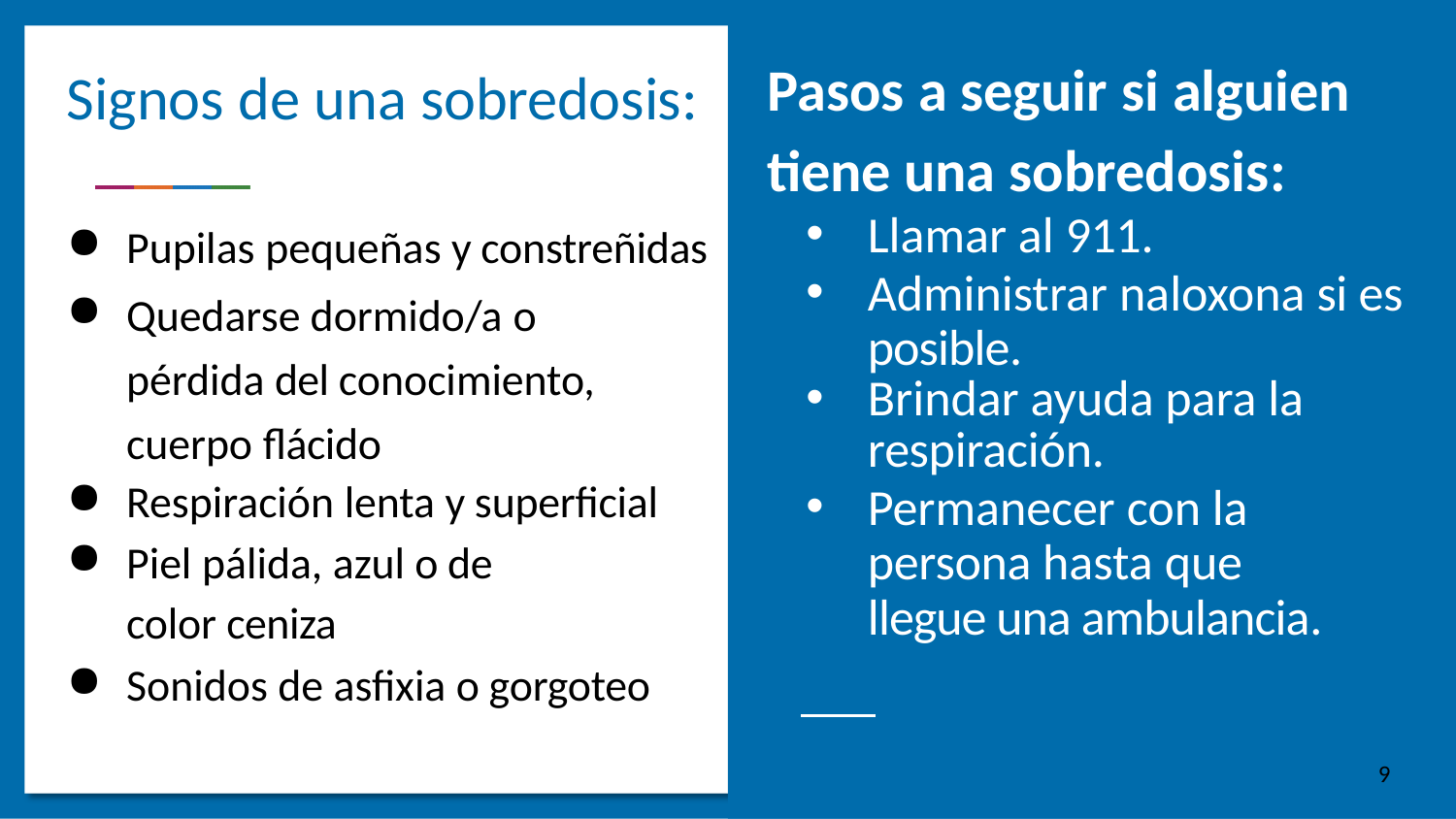

# Pasos a seguir si alguien tiene una sobredosis:
Signos de una sobredosis:
Llamar al 911.
Administrar naloxona si es posible.
Brindar ayuda para la respiración.
Permanecer con la persona hasta que llegue una ambulancia.
Pupilas pequeñas y constreñidas
Quedarse dormido/a o pérdida del conocimiento, cuerpo flácido
Respiración lenta y superficial
Piel pálida, azul o de
color ceniza
Sonidos de asfixia o gorgoteo
9